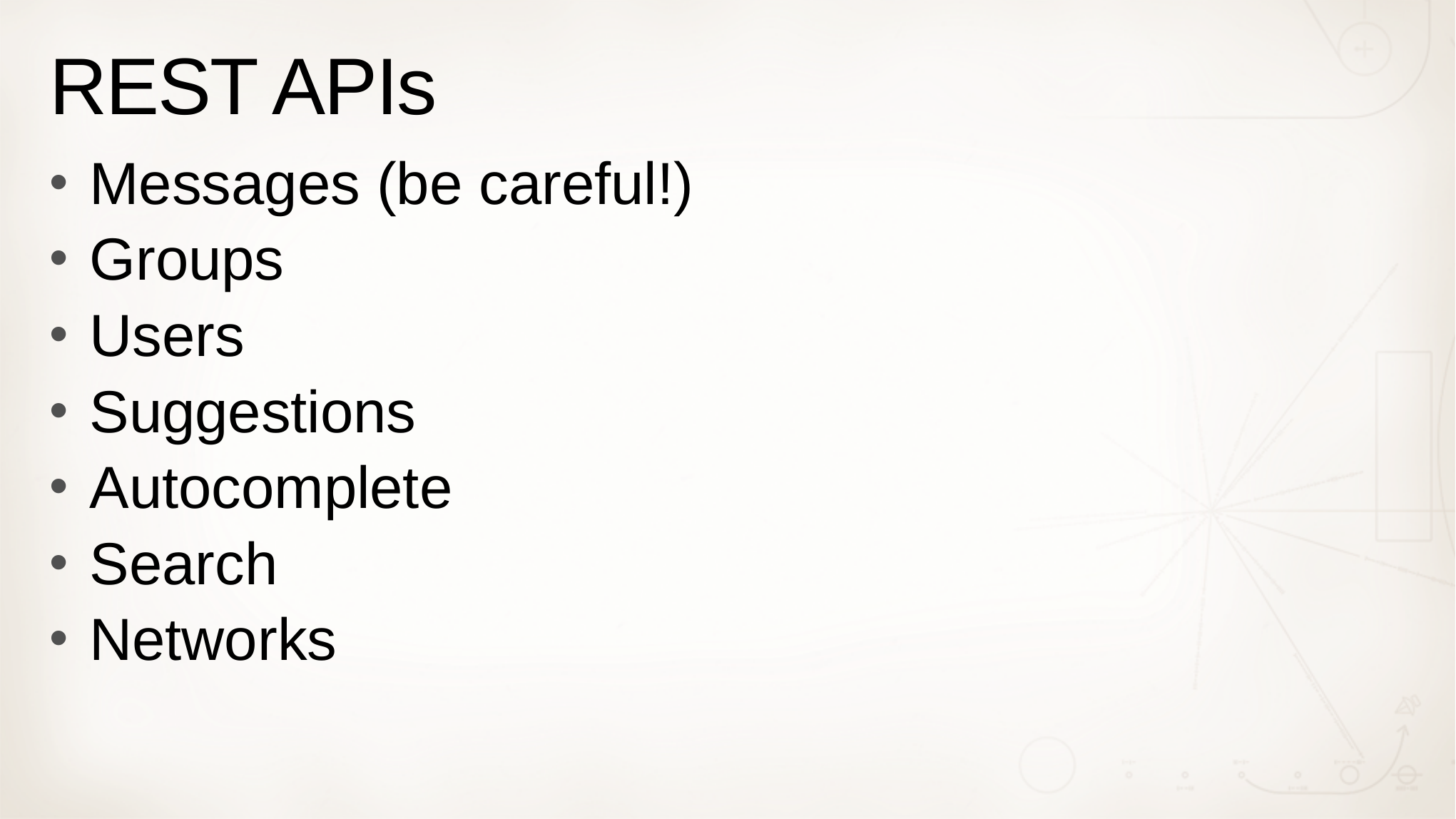

# REST APIs
Messages (be careful!)
Groups
Users
Suggestions
Autocomplete
Search
Networks